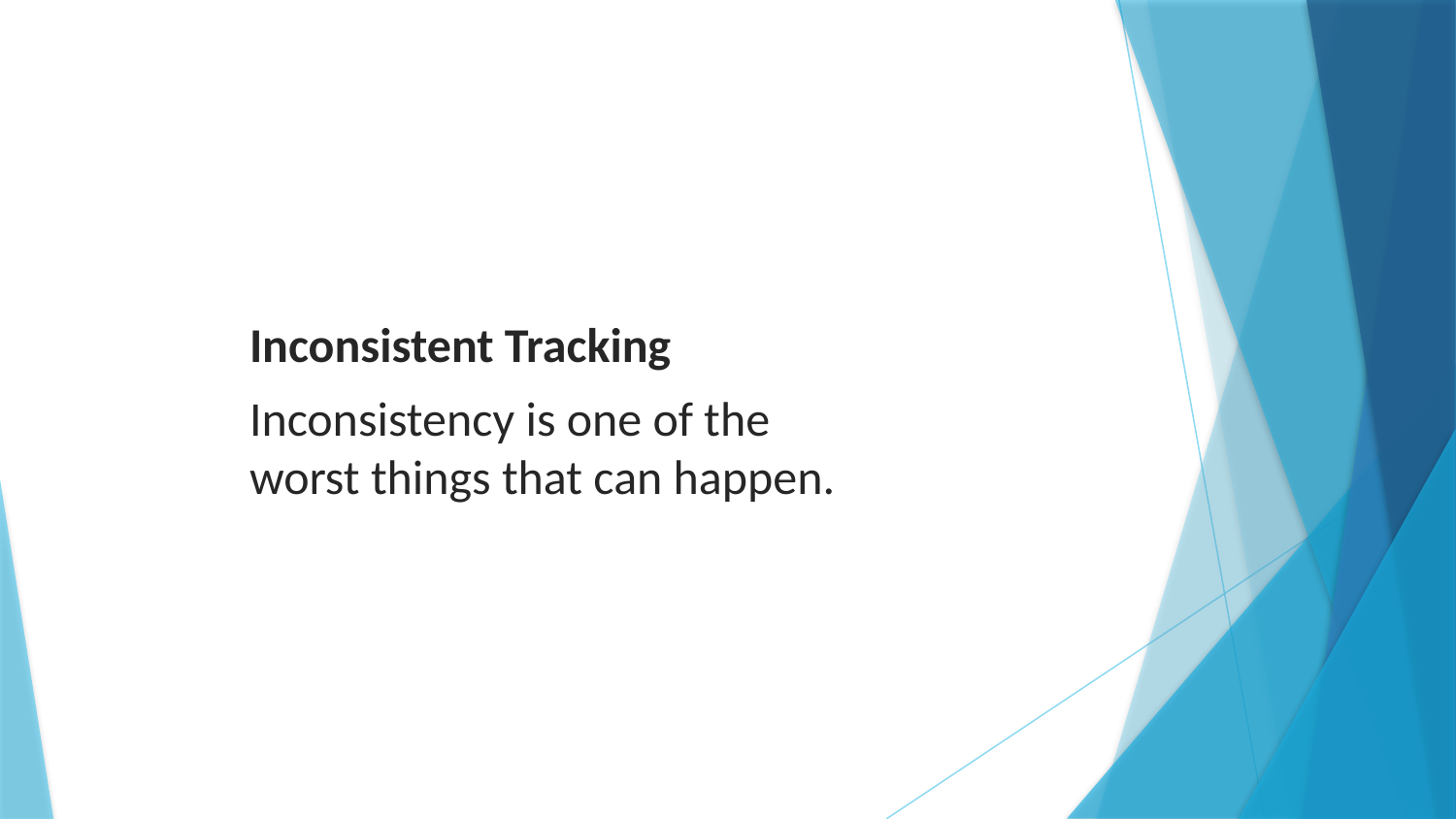

Inconsistent Tracking
Inconsistency is one of the worst things that can happen.